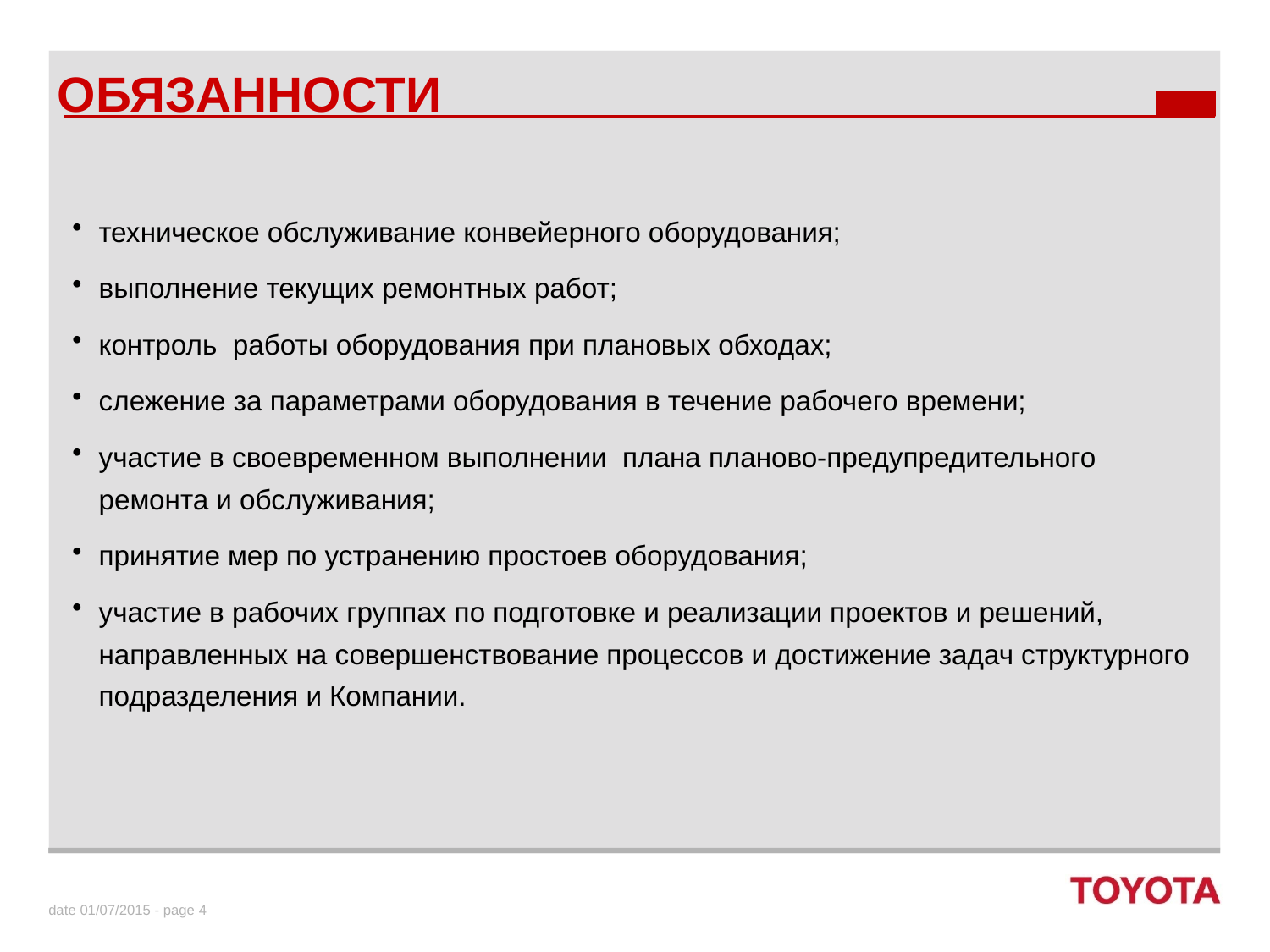

ОБЯЗАННОСТИ

техническое обслуживание конвейерного оборудования;
выполнение текущих ремонтных работ;
контроль  работы оборудования при плановых обходах;
слежение за параметрами оборудования в течение рабочего времени;
участие в своевременном выполнении  плана планово-предупредительного ремонта и обслуживания;
принятие мер по устранению простоев оборудования;
участие в рабочих группах по подготовке и реализации проектов и решений, направленных на совершенствование процессов и достижение задач структурного подразделения и Компании.